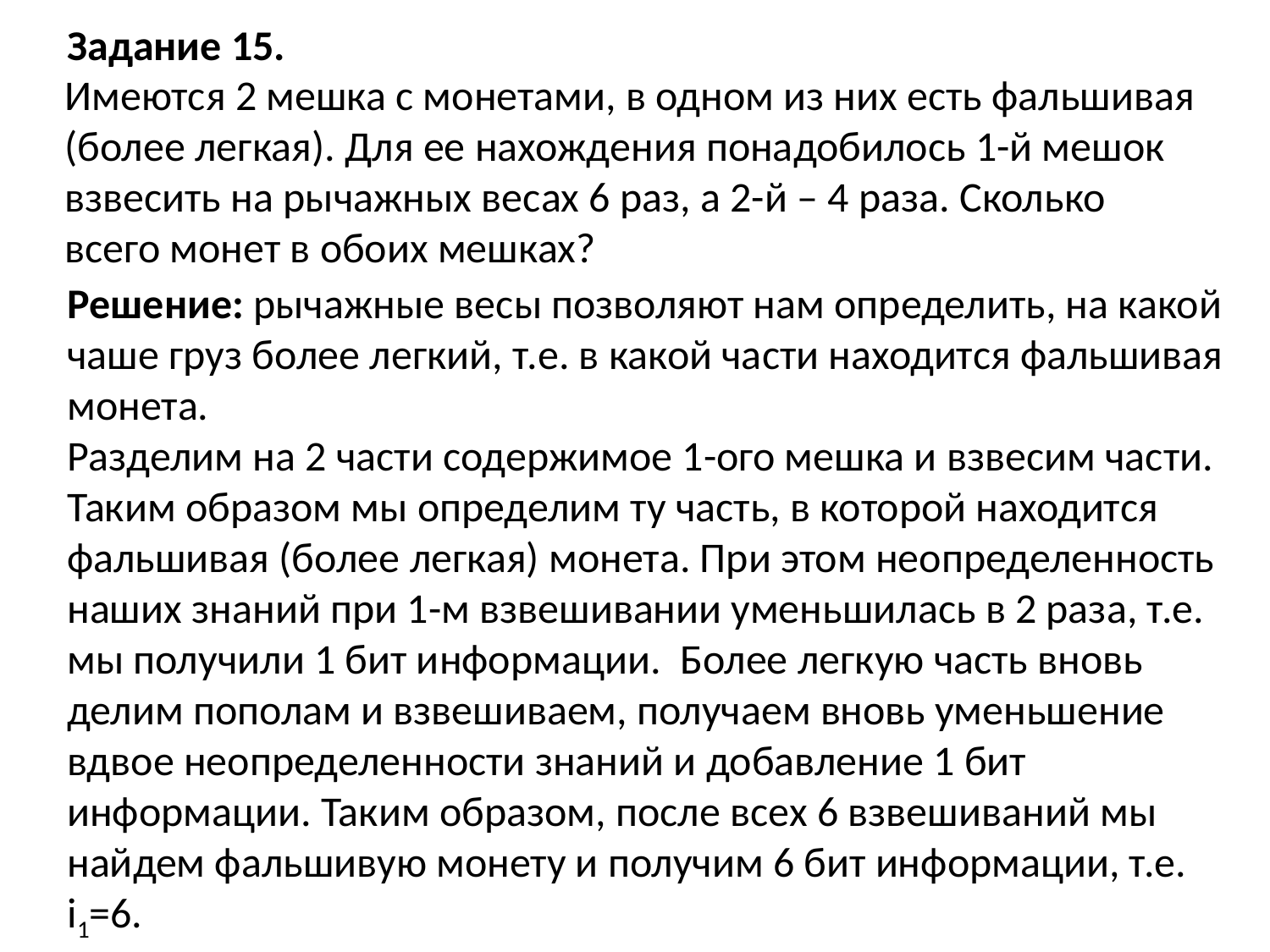

Задание 15.
Имеются 2 мешка с монетами, в одном из них есть фальшивая (более легкая). Для ее нахождения понадобилось 1-й мешок взвесить на рычажных весах 6 раз, а 2-й – 4 раза. Сколько всего монет в обоих мешках?
Решение: рычажные весы позволяют нам определить, на какой чаше груз более легкий, т.е. в какой части находится фальшивая монета.
Разделим на 2 части содержимое 1-ого мешка и взвесим части. Таким образом мы определим ту часть, в которой находится фальшивая (более легкая) монета. При этом неопределенность наших знаний при 1-м взвешивании уменьшилась в 2 раза, т.е. мы получили 1 бит информации.  Более легкую часть вновь делим пополам и взвешиваем, получаем вновь уменьшение вдвое неопределенности знаний и добавление 1 бит информации. Таким образом, после всех 6 взвешиваний мы найдем фальшивую монету и получим 6 бит информации, т.е. i1=6.